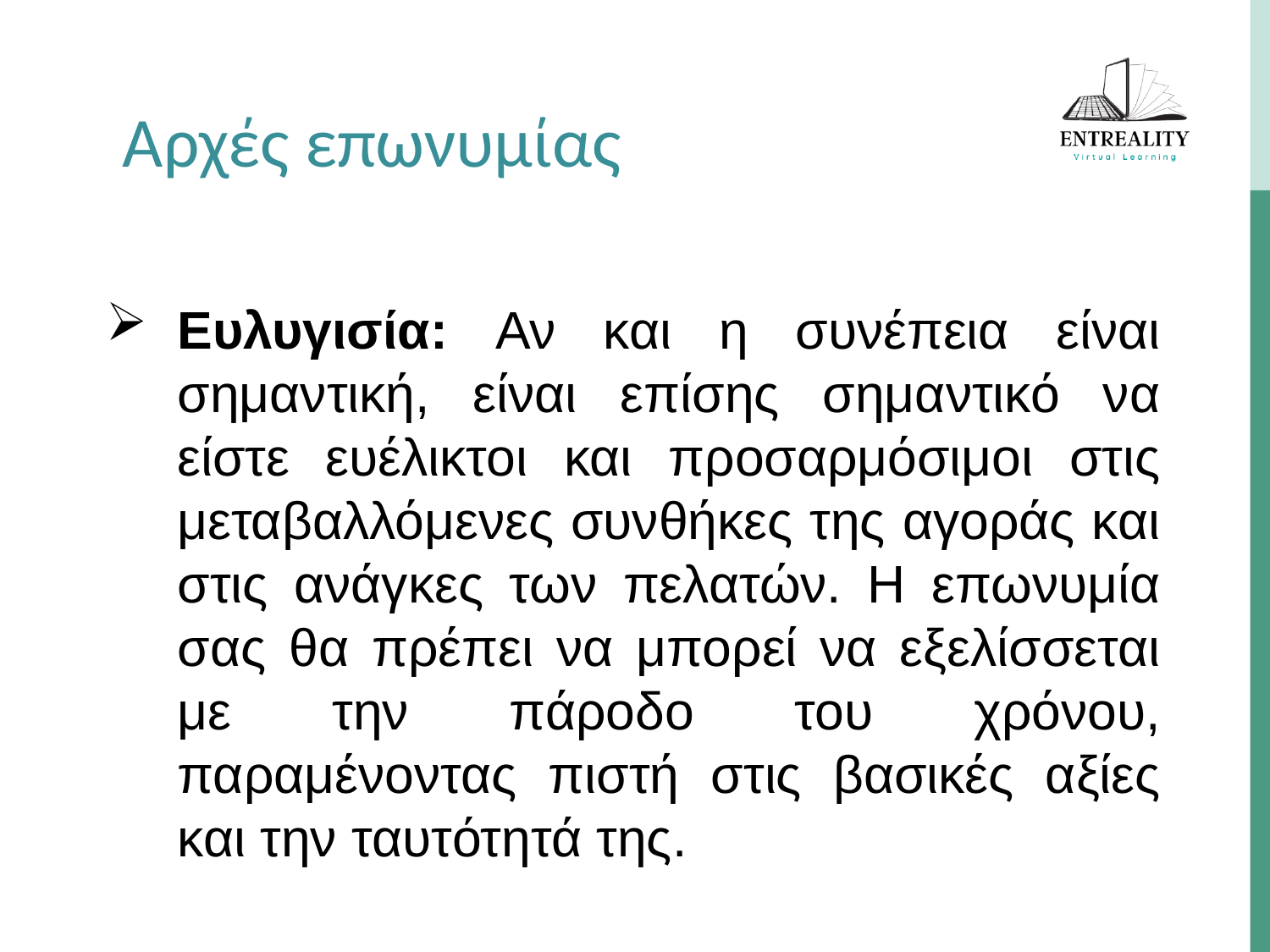

Αρχές επωνυμίας
Ευλυγισία: Αν και η συνέπεια είναι σημαντική, είναι επίσης σημαντικό να είστε ευέλικτοι και προσαρμόσιμοι στις μεταβαλλόμενες συνθήκες της αγοράς και στις ανάγκες των πελατών. Η επωνυμία σας θα πρέπει να μπορεί να εξελίσσεται με την πάροδο του χρόνου, παραμένοντας πιστή στις βασικές αξίες και την ταυτότητά της.